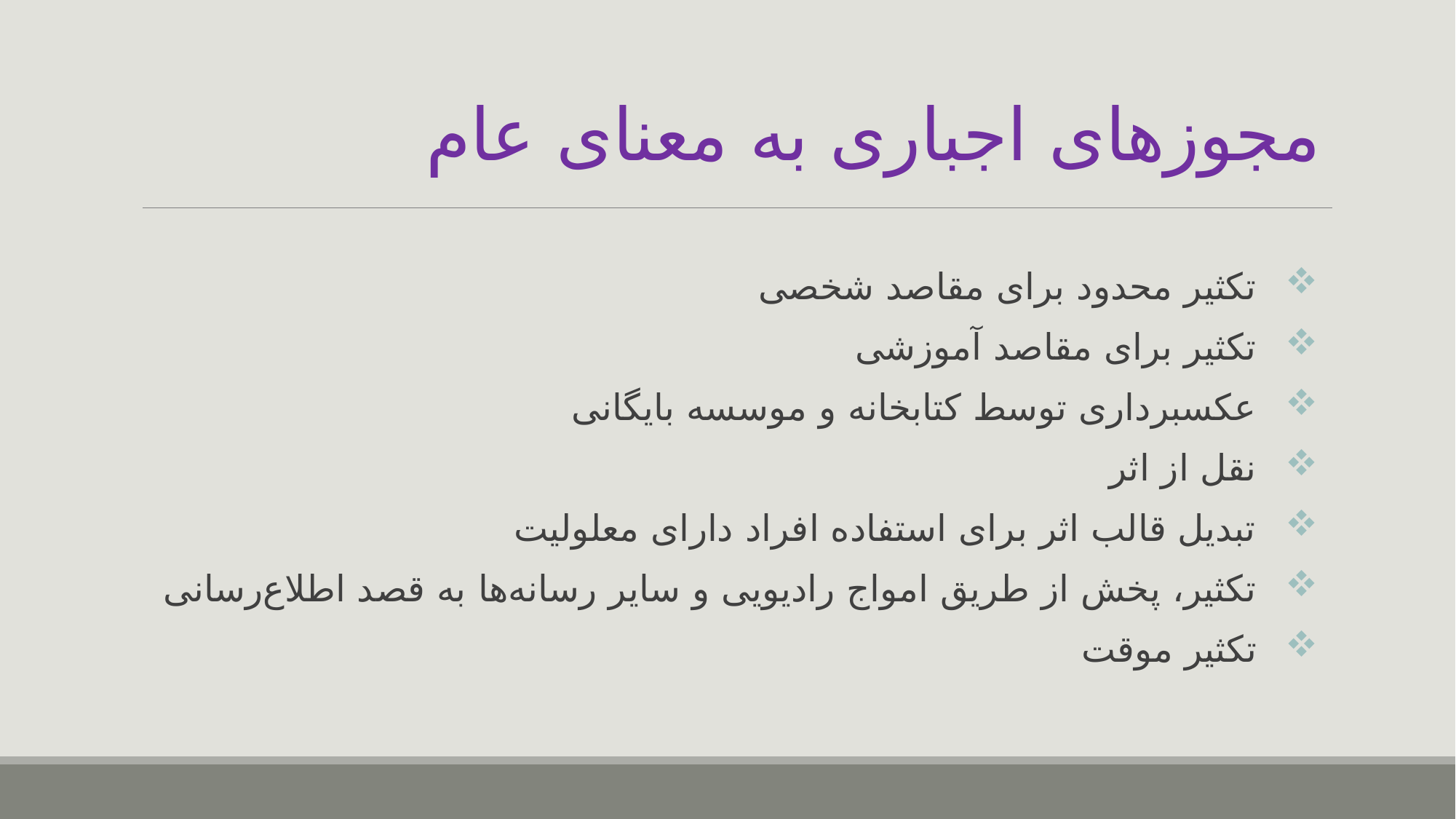

# مجوزهای اجباری به معنای عام
تکثیر محدود برای مقاصد شخصی
تکثیر برای مقاصد آموزشی
عکسبرداری توسط کتابخانه و موسسه بایگانی
نقل از اثر
تبدیل قالب اثر برای استفاده افراد دارای معلولیت
تکثیر، پخش از طریق امواج رادیویی و سایر رسانه‌ها به قصد اطلاع‌رسانی
تکثیر موقت